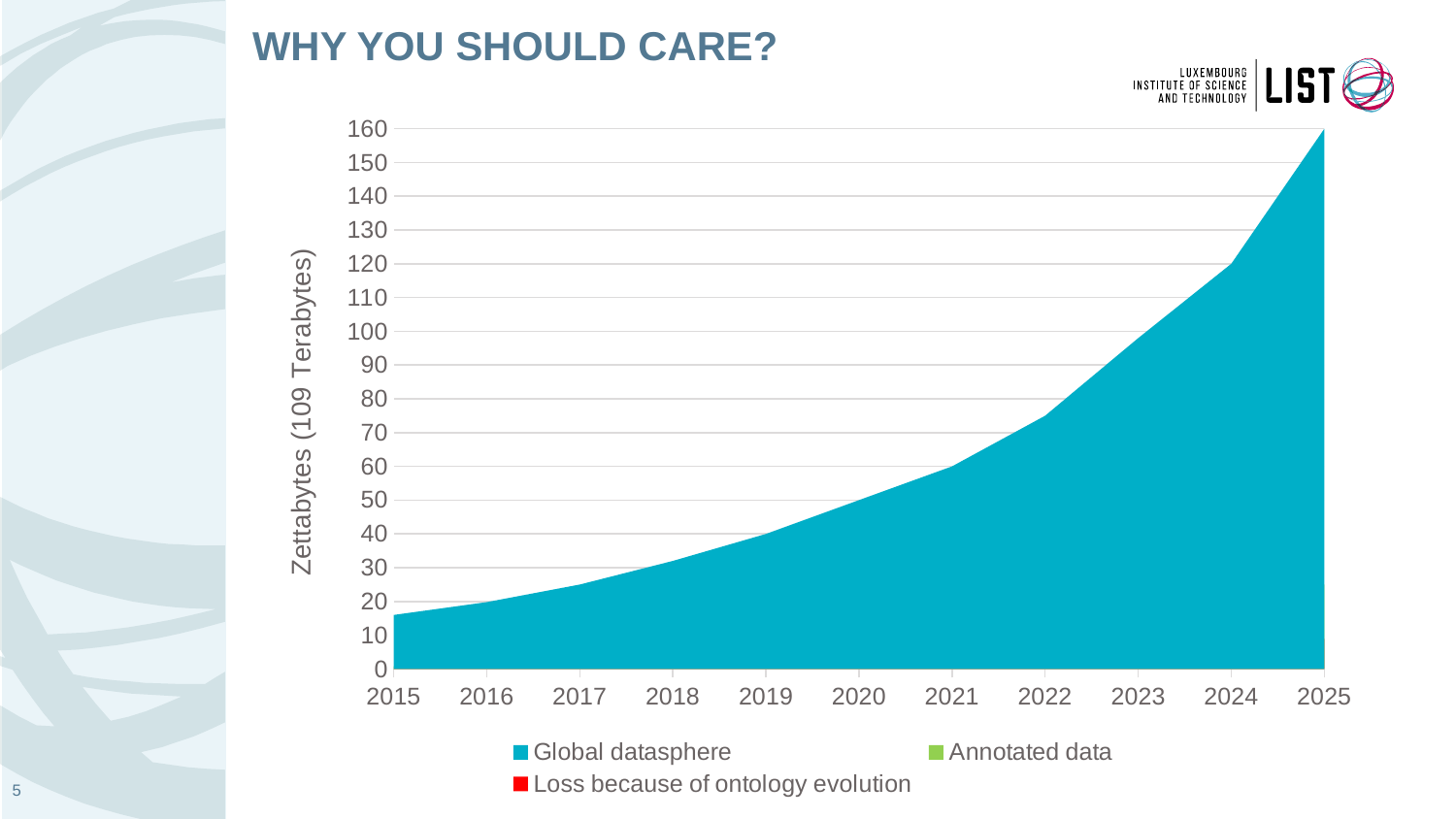

Why you should care?

### Chart

| Category | Global datasphere | Annotated data | Loss because of ontology evolution |
|---|---|---|---|
| 2015 | 16.0 | 0.8 | 0.08 |
| 2016 | 19.8 | 1.0 | 0.18 |
| 2017 | 25.0 | 2.3 | 0.41 |
| 2018 | 32.0 | 3.2 | 0.73 |
| 2019 | 40.0 | 4.1 | 1.14 |
| 2020 | 50.0 | 5.0 | 1.64 |
| 2021 | 60.0 | 7.5 | 2.39 |
| 2022 | 75.0 | 9.8 | 3.37 |
| 2023 | 98.0 | 13.0 | 4.67 |
| 2024 | 120.0 | 17.5 | 6.42 |
| 2025 | 160.0 | 25.0 | 8.92 |
5